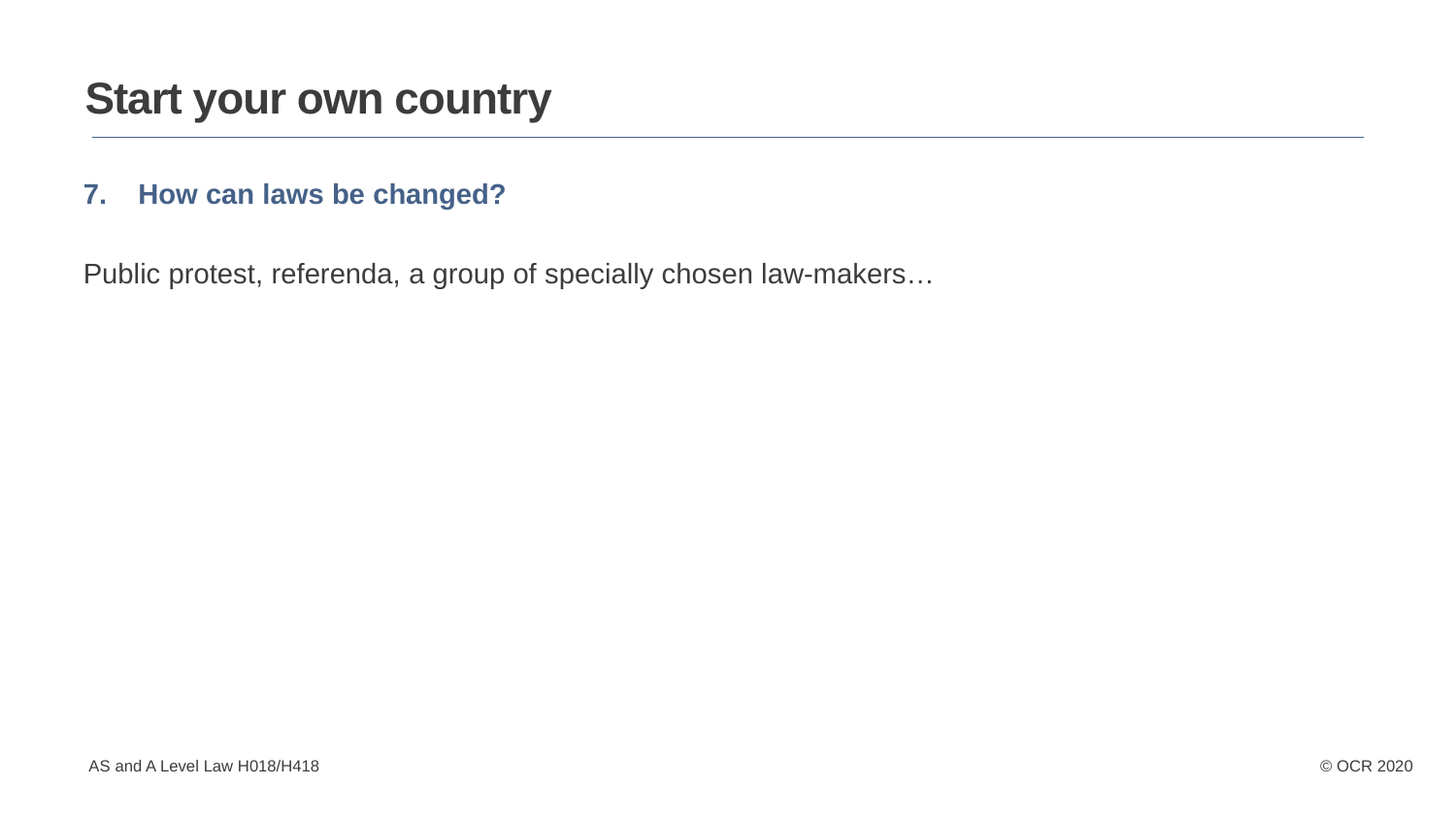

Start your own country
How can laws be changed?

Public protest, referenda, a group of specially chosen law-makers…